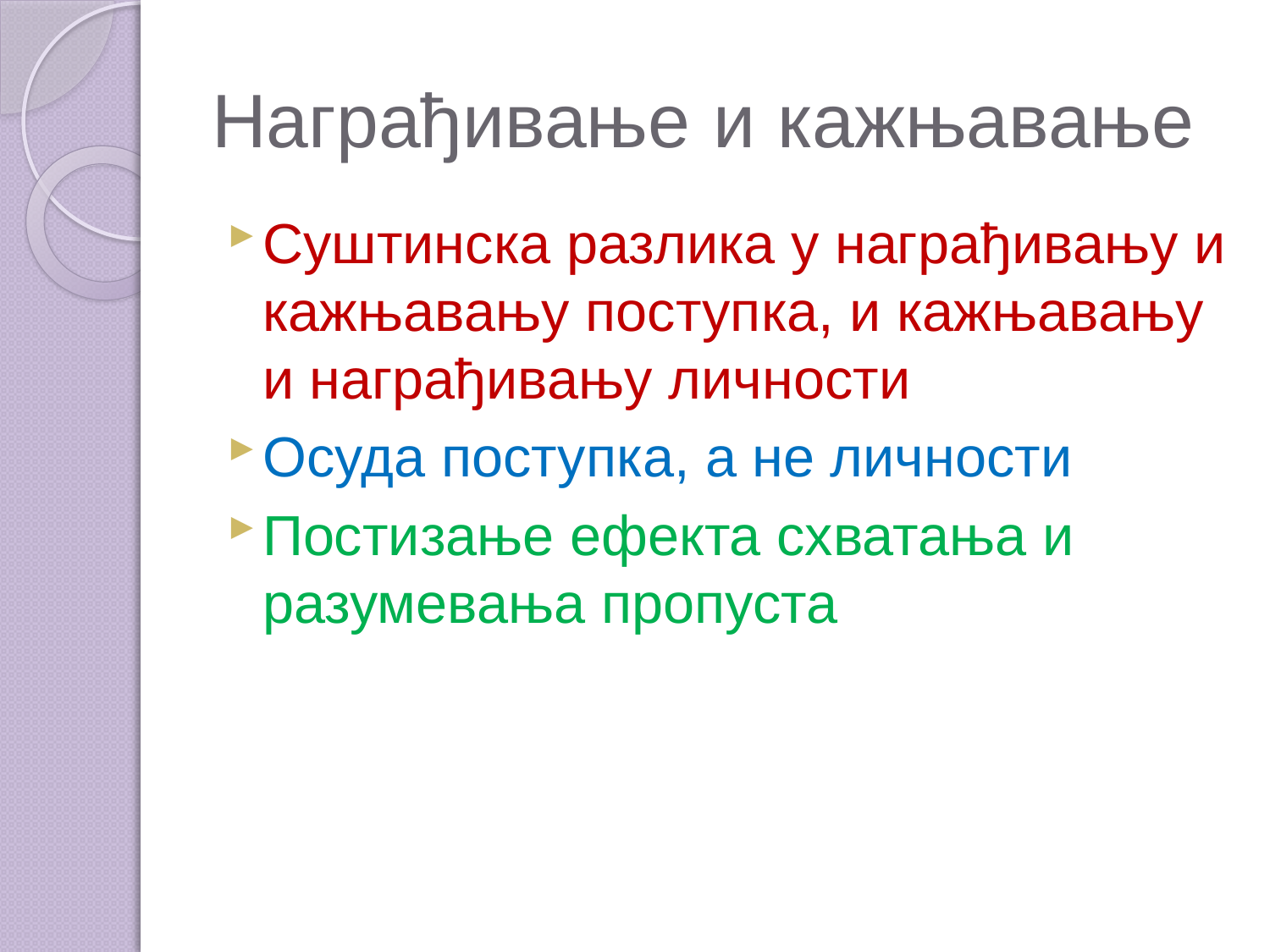

# Награђивање и кажњавање
Суштинска разлика у награђивању и кажњавању поступка, и кажњавању и награђивању личности
Осуда поступка, а не личности
Постизање ефекта схватања и разумевања пропуста